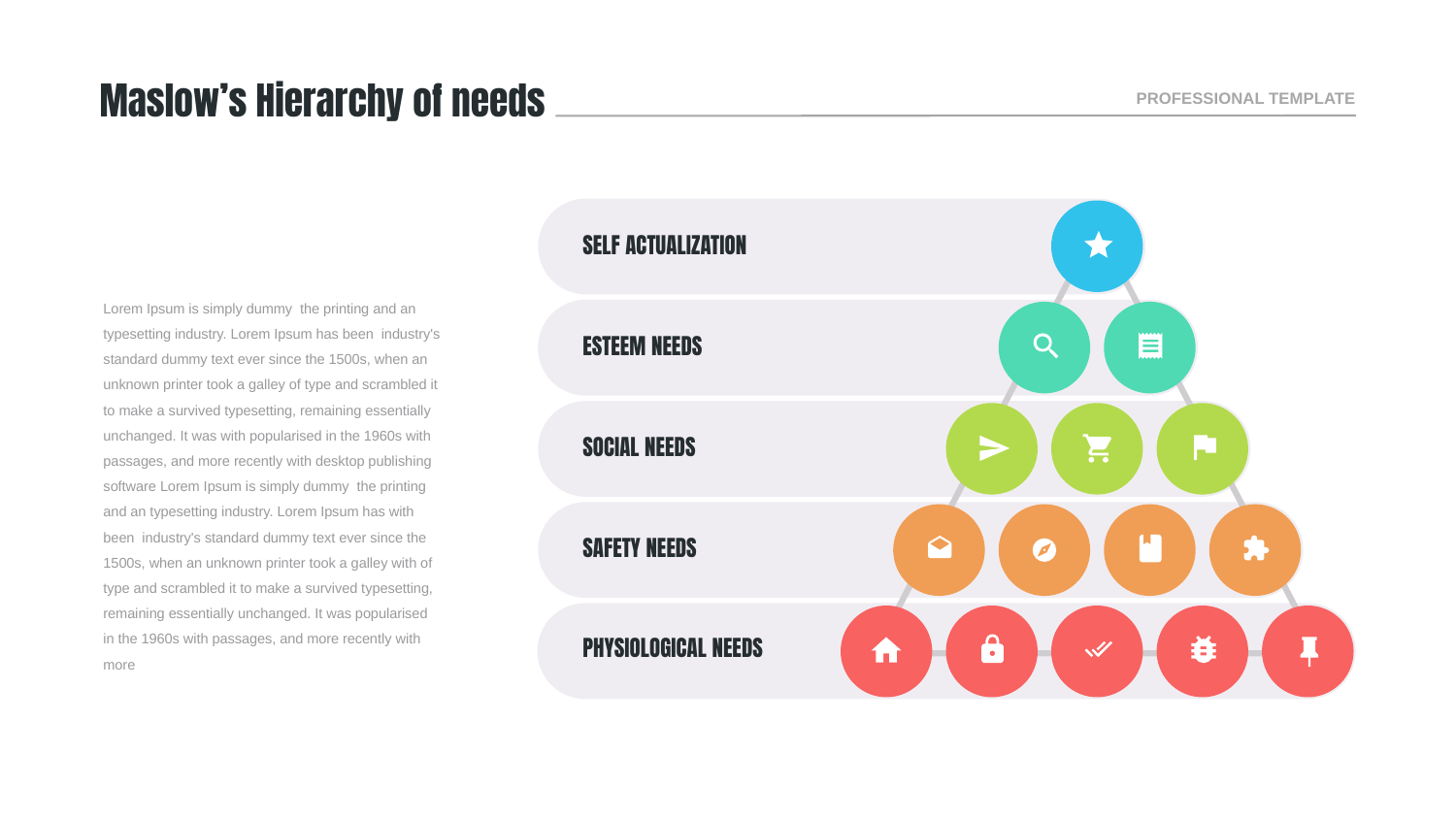

Maslow’s Hierarchy of needs
PROFESSIONAL TEMPLATE

SELF ACTUALIZATION

Lorem Ipsum is simply dummy  the printing and an typesetting industry. Lorem Ipsum has been  industry's standard dummy text ever since the 1500s, when an unknown printer took a galley of type and scrambled it to make a survived typesetting, remaining essentially unchanged. It was with popularised in the 1960s with passages, and more recently with desktop publishing software Lorem Ipsum is simply dummy  the printing and an typesetting industry. Lorem Ipsum has with been  industry's standard dummy text ever since the 1500s, when an unknown printer took a galley with of type and scrambled it to make a survived typesetting, remaining essentially unchanged. It was popularised in the 1960s with passages, and more recently with more

ESTEEM NEEDS

SOCIAL NEEDS

SAFETY NEEDS

PHYSIOLOGICAL NEEDS